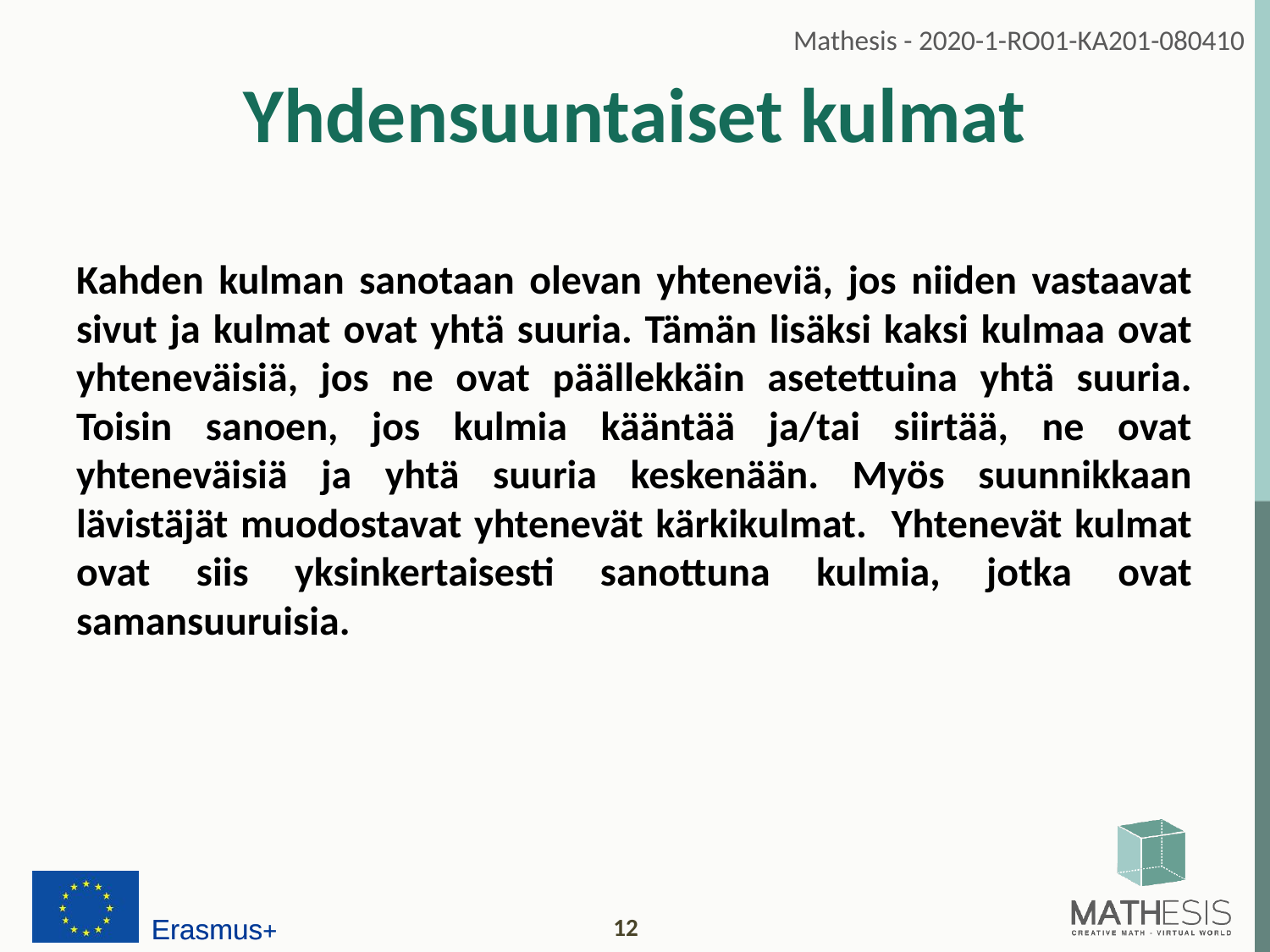

# Yhdensuuntaiset kulmat

Kahden kulman sanotaan olevan yhteneviä, jos niiden vastaavat sivut ja kulmat ovat yhtä suuria. Tämän lisäksi kaksi kulmaa ovat yhteneväisiä, jos ne ovat päällekkäin asetettuina yhtä suuria. Toisin sanoen, jos kulmia kääntää ja/tai siirtää, ne ovat yhteneväisiä ja yhtä suuria keskenään. Myös suunnikkaan lävistäjät muodostavat yhtenevät kärkikulmat.  Yhtenevät kulmat ovat siis yksinkertaisesti sanottuna kulmia, jotka ovat samansuuruisia.